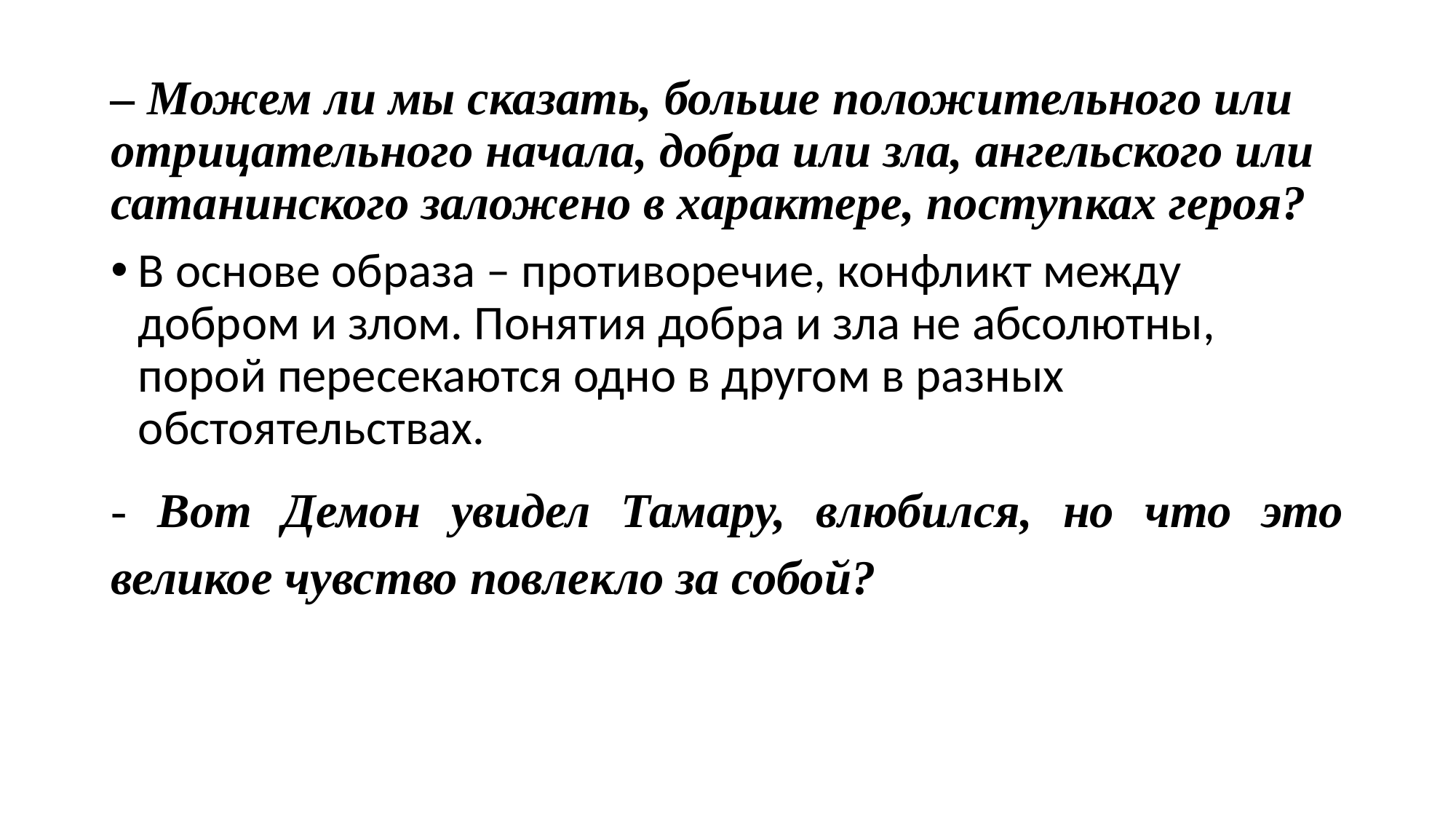

#
– Можем ли мы сказать, больше положительного или отрицательного начала, добра или зла, ангельского или сатанинского заложено в характере, поступках героя?
В основе образа – противоречие, конфликт между добром и злом. Понятия добра и зла не абсолютны, порой пересекаются одно в другом в разных обстоятельствах.
- Вот Демон увидел Тамару, влюбился, но что это великое чувство повлекло за собой?